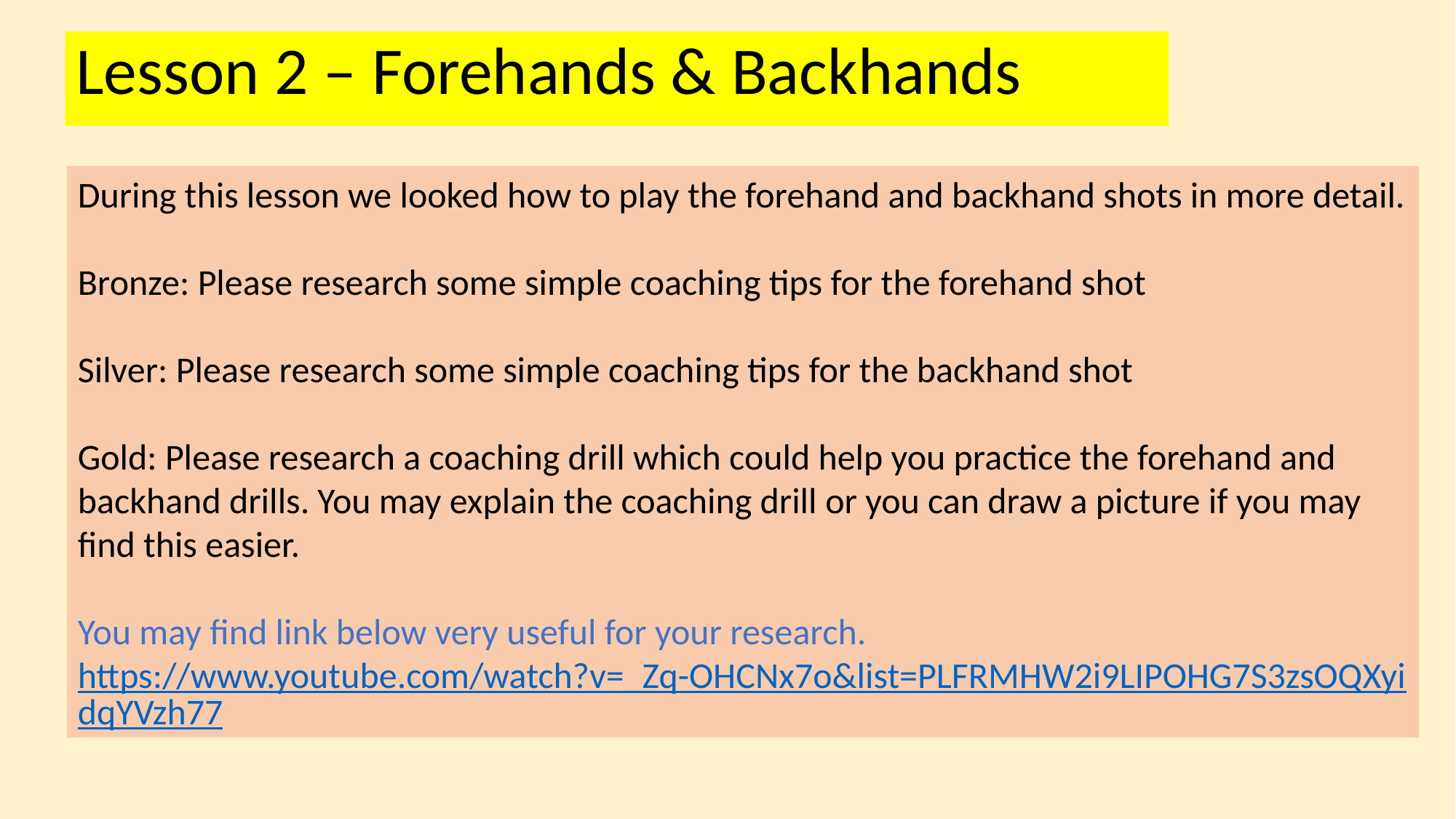

Lesson 2 – Forehands & Backhands
During this lesson we looked how to play the forehand and backhand shots in more detail.

Bronze: Please research some simple coaching tips for the forehand shot

Silver: Please research some simple coaching tips for the backhand shot

Gold: Please research a coaching drill which could help you practice the forehand and backhand drills. You may explain the coaching drill or you can draw a picture if you may find this easier.

You may find link below very useful for your research.
https://www.youtube.com/watch?v=_Zq-OHCNx7o&list=PLFRMHW2i9LIPOHG7S3zsOQXyidqYVzh77